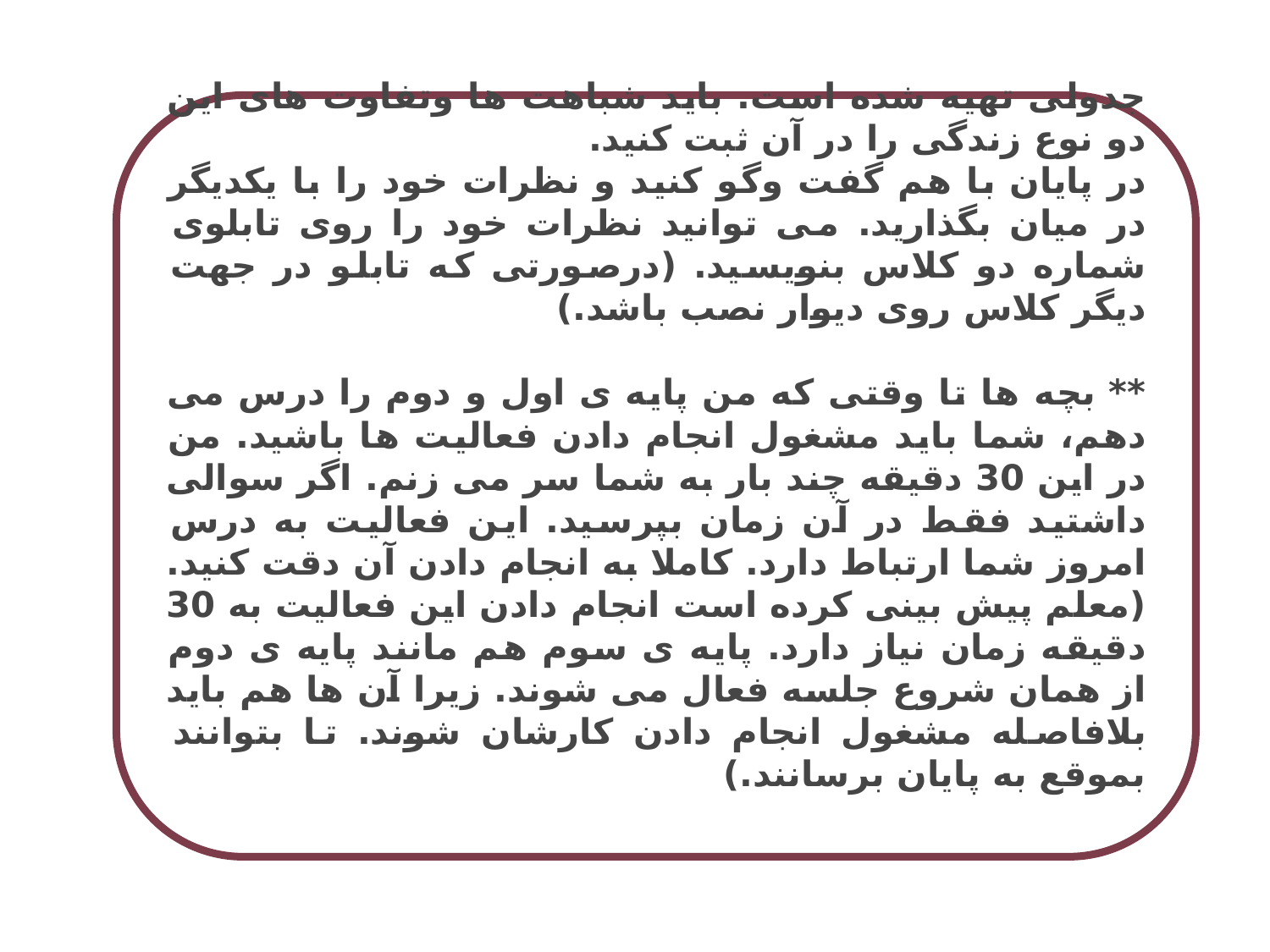

جدولی تهیه شده است. باید شباهت ها وتفاوت های این دو نوع زندگی را در آن ثبت کنید.
در پایان با هم گفت وگو کنید و نظرات خود را با یکدیگر در میان بگذارید. می توانید نظرات خود را روی تابلوی شماره دو کلاس بنویسید. (درصورتی که تابلو در جهت دیگر کلاس روی دیوار نصب باشد.)

** بچه ها تا وقتی که من پایه ی اول و دوم را درس می دهم، شما باید مشغول انجام دادن فعالیت ها باشید. من در این 30 دقیقه چند بار به شما سر می زنم. اگر سوالی داشتید فقط در آن زمان بپرسید. این فعالیت به درس امروز شما ارتباط دارد. کاملا به انجام دادن آن دقت کنید. (معلم پیش بینی کرده است انجام دادن این فعالیت به 30 دقیقه زمان نیاز دارد. پایه ی سوم هم مانند پایه ی دوم از همان شروع جلسه فعال می شوند. زیرا آن ها هم باید بلافاصله مشغول انجام دادن کارشان شوند. تا بتوانند بموقع به پایان برسانند.)